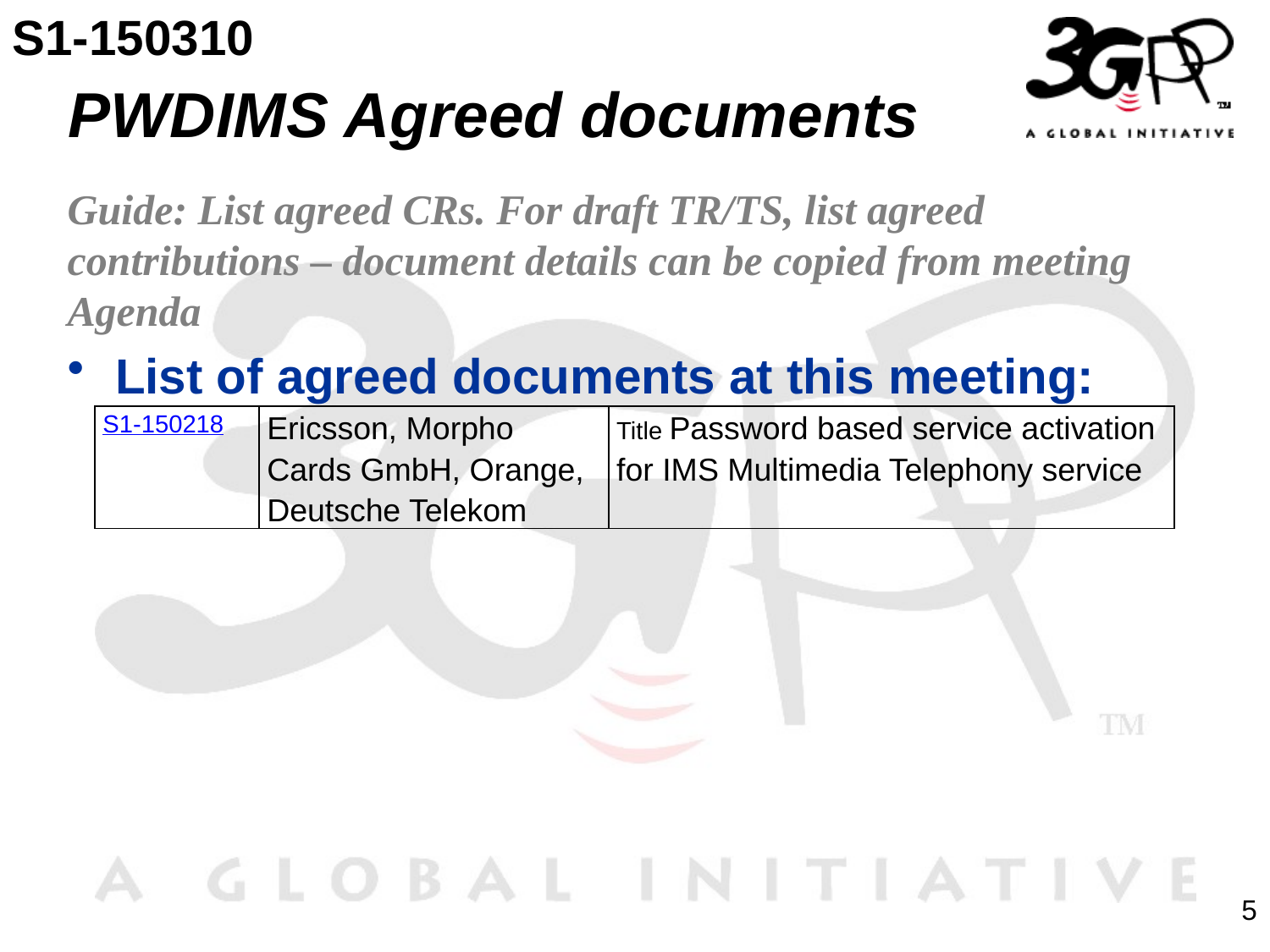

S1-150310
# PWDIMS Agreed documents
Guide: List agreed CRs. For draft TR/TS, list agreed contributions – document details can be copied from meeting Agenda
List of agreed documents at this meeting:

| S1-150218 | Ericsson, Morpho Cards GmbH, Orange, Deutsche Telekom | Title Password based service activation for IMS Multimedia Telephony service |
| --- | --- | --- |
5